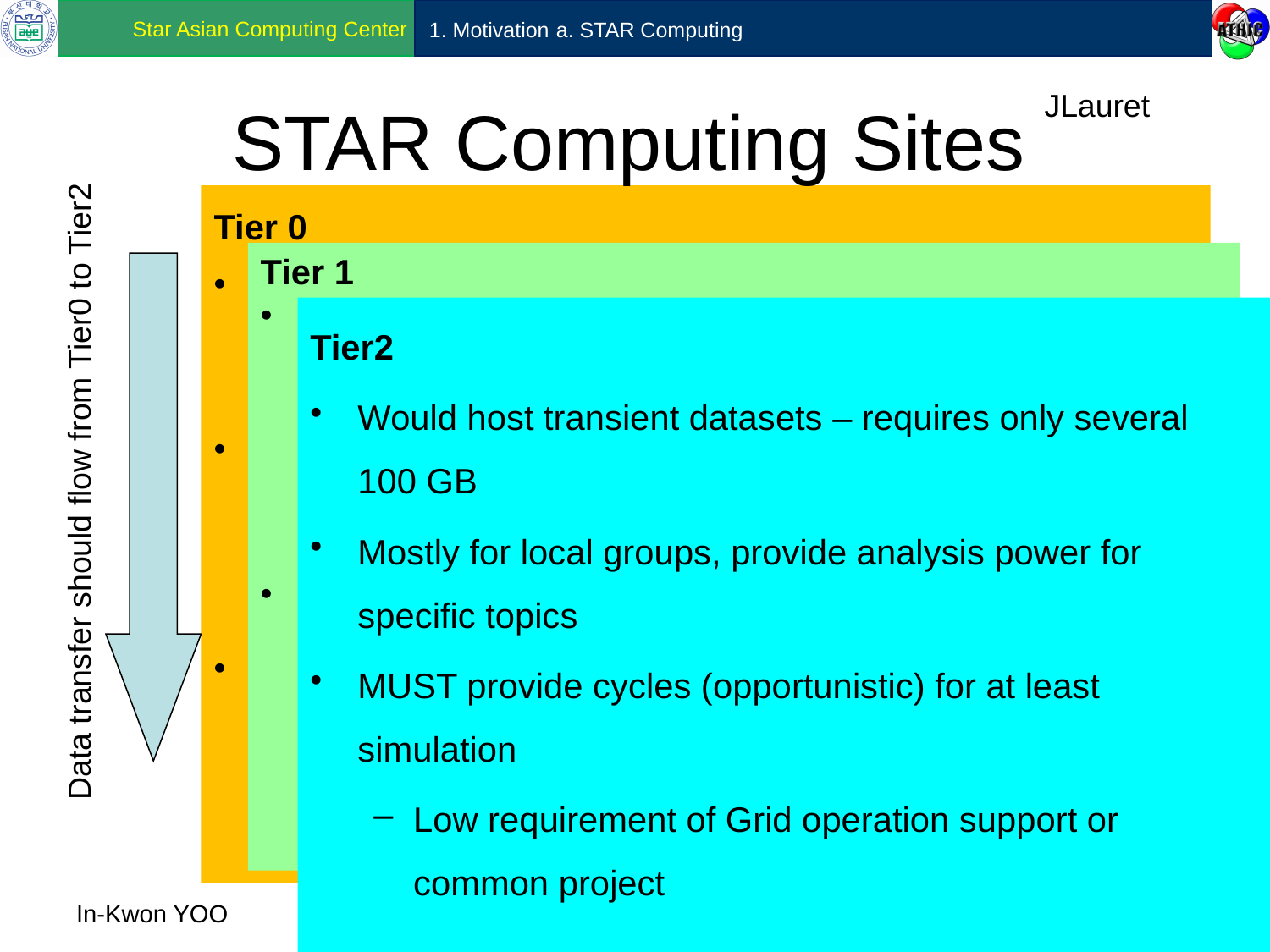

1. Motivation	a. STAR Computing
STAR Computing Sites
JLauret
Tier 0
BY DEFINITION: RHIC Computing Facility (RCF) at BNL
Acquisition, recording and processing of Raw data ; main resource
Services
Long term (permanent) archiving and serving of all data … but NOT sized for Monte Carlo generation
Allow re-distribution of ANY data to minimally Tier1
Functionality
Production reconstruction of most (all) Raw data, provide resource for data analysis
Has full support structure for users, code, …

Tier 1
Services
Provide some persistent storage, source from Tier0
MUST Allow redistribution of data to Tier2
Provide backup (additional copies) for Tier0
May requires a support structure (user account, ticket, response, grid operations,…)
Functionality
Provides a significant added value to processing capabilities of STAR
Half of the analysis power AND/OR Provide support for running embedding, simulation, …
Redistribution of data to Tier2

Tier2
Would host transient datasets – requires only several 100 GB
Mostly for local groups, provide analysis power for specific topics
MUST provide cycles (opportunistic) for at least simulation
Low requirement of Grid operation support or common project

Data transfer should flow from Tier0 to Tier2
ATHIC2008 @ Tsukuba
4/25
In-Kwon YOO